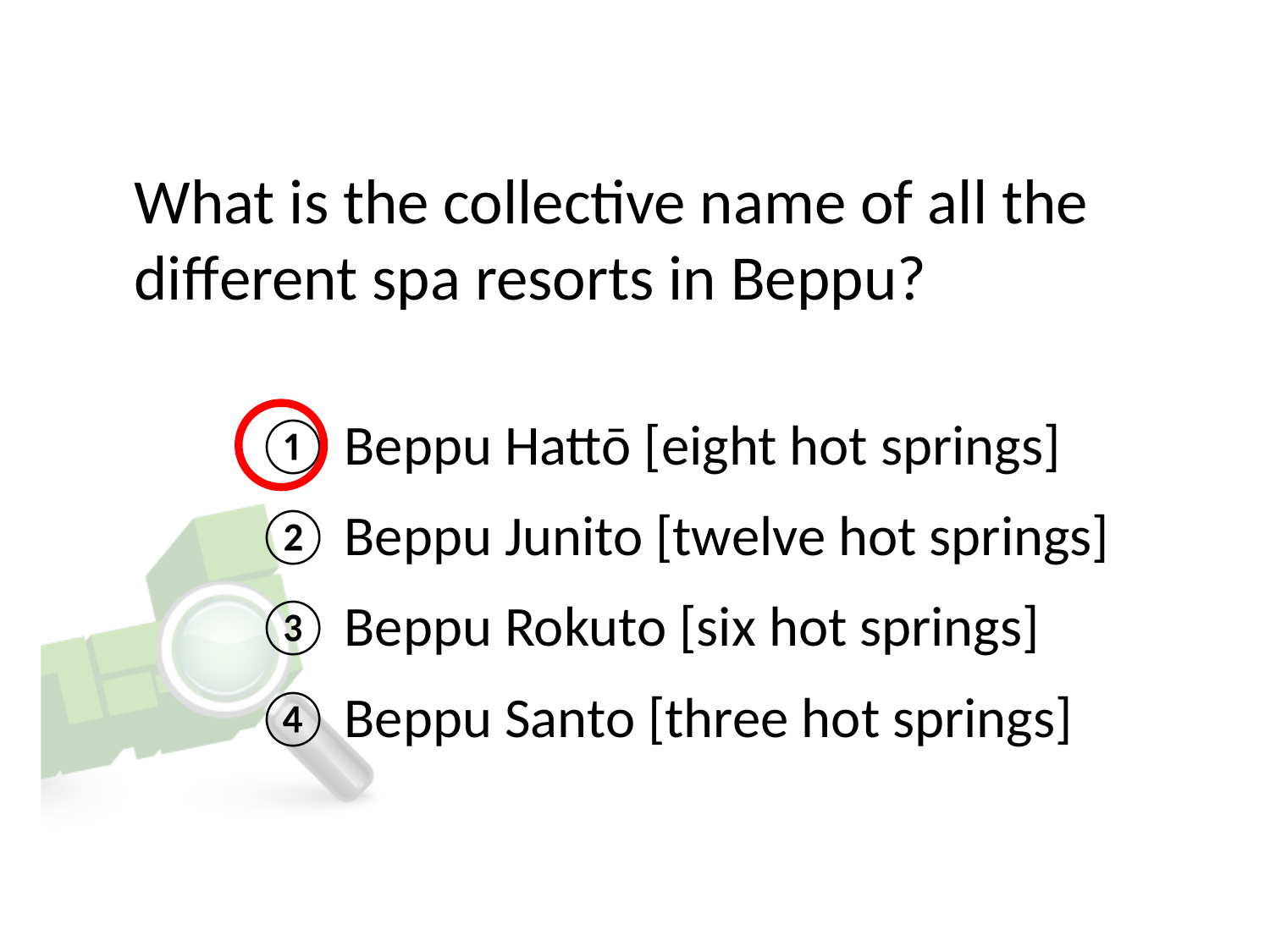

# What is the collective name of all the different spa resorts in Beppu?
① Beppu Hattō [eight hot springs]
② Beppu Junito [twelve hot springs]
③ Beppu Rokuto [six hot springs]
④ Beppu Santo [three hot springs]